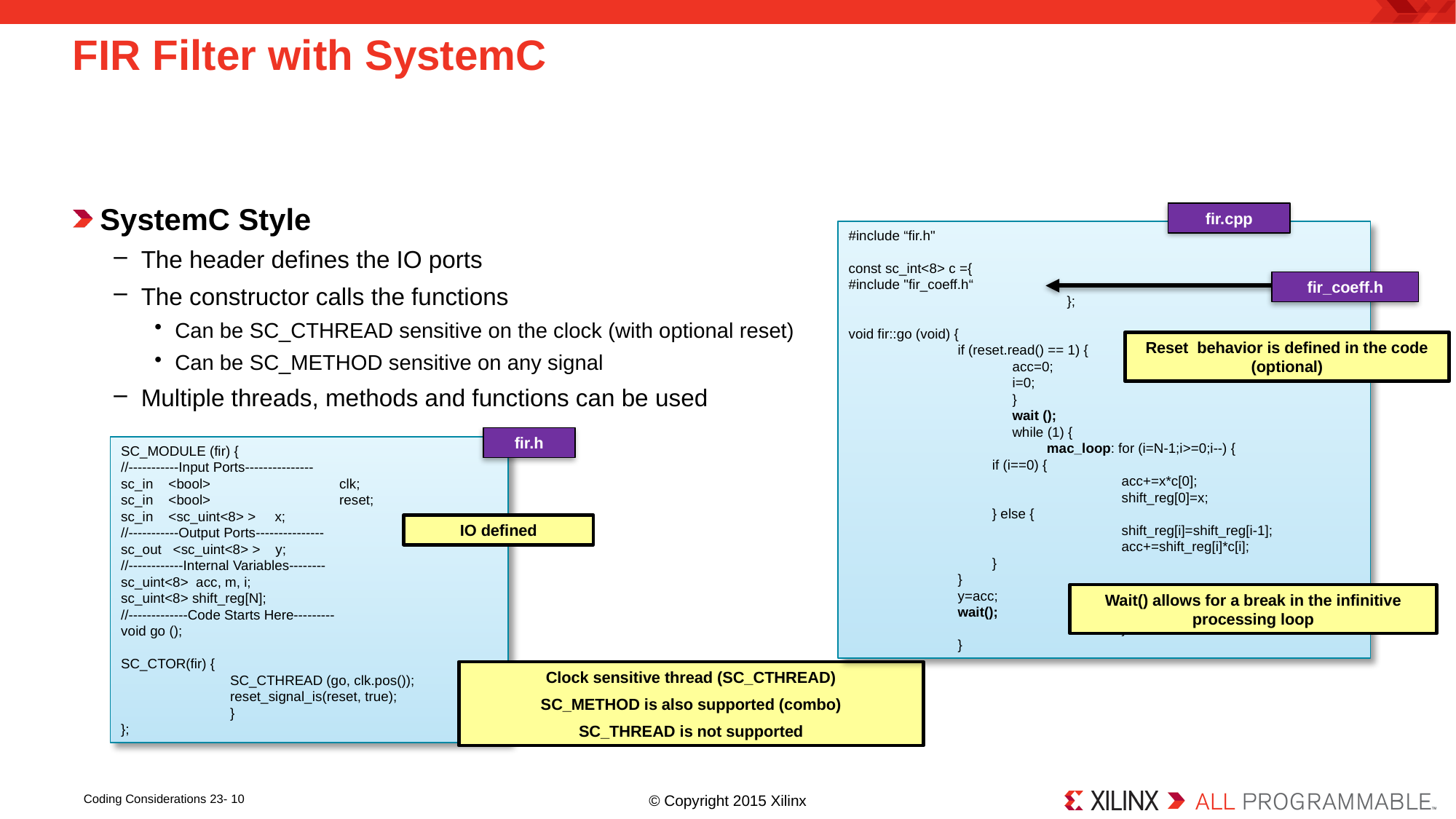

# FIR Filter with SystemC
SystemC Style
The header defines the IO ports
The constructor calls the functions
Can be SC_CTHREAD sensitive on the clock (with optional reset)
Can be SC_METHOD sensitive on any signal
Multiple threads, methods and functions can be used
fir.cpp
#include “fir.h"

const sc_int<8> c ={
#include "fir_coeff.h“
		};

void fir::go (void) {
	if (reset.read() == 1) {
	acc=0;
	i=0;
	}
	wait ();
	while (1) {
	         mac_loop: for (i=N-1;i>=0;i--) {
         if (i==0) {
           	acc+=x*c[0];
           	shift_reg[0]=x;
         } else {
           	shift_reg[i]=shift_reg[i-1];
           	acc+=shift_reg[i]*c[i];
         }
}
y=acc;
wait();
	}
}
fir_coeff.h
Reset  behavior is defined in the code (optional)
fir.h
SC_MODULE (fir) {
//-----------Input Ports---------------
sc_in    <bool>        	clk;
sc_in    <bool>        	reset;
sc_in    <sc_uint<8> >     x;
//-----------Output Ports---------------
sc_out   <sc_uint<8> >    y;
//------------Internal Variables--------
sc_uint<8>  acc, m, i;
sc_uint<8> shift_reg[N];
//-------------Code Starts Here---------
void go ();

SC_CTOR(fir) {
	SC_CTHREAD (go, clk.pos());
	reset_signal_is(reset, true);
	}
};
IO defined
Wait() allows for a break in the infinitive processing loop
Clock sensitive thread (SC_CTHREAD)
SC_METHOD is also supported (combo)
SC_THREAD is not supported
Coding Considerations 23- 10
© Copyright 2015 Xilinx